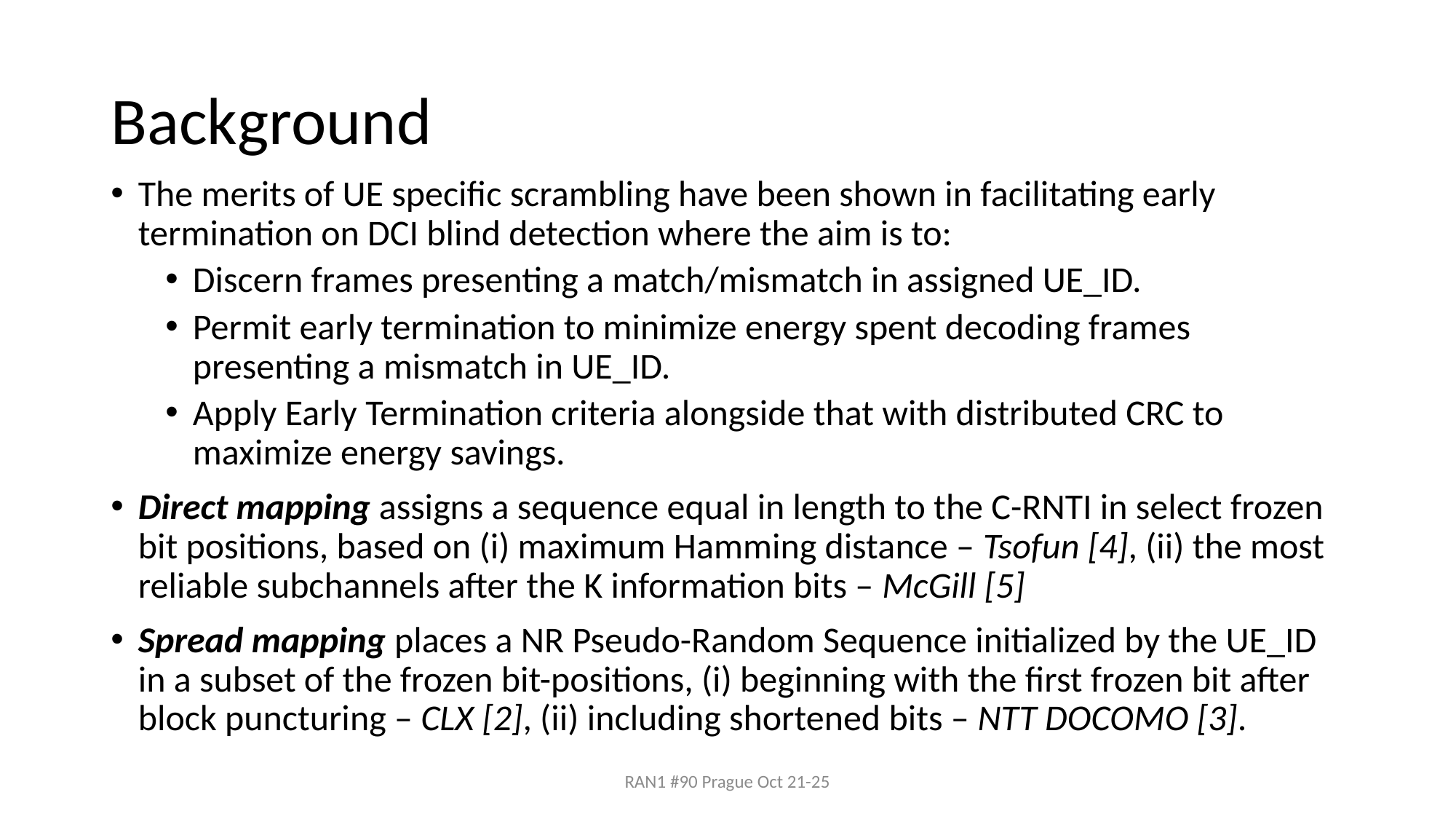

# Background
The merits of UE specific scrambling have been shown in facilitating early termination on DCI blind detection where the aim is to:
Discern frames presenting a match/mismatch in assigned UE_ID.
Permit early termination to minimize energy spent decoding frames presenting a mismatch in UE_ID.
Apply Early Termination criteria alongside that with distributed CRC to maximize energy savings.
Direct mapping assigns a sequence equal in length to the C-RNTI in select frozen bit positions, based on (i) maximum Hamming distance – Tsofun [4], (ii) the most reliable subchannels after the K information bits – McGill [5]
Spread mapping places a NR Pseudo-Random Sequence initialized by the UE_ID in a subset of the frozen bit-positions, (i) beginning with the first frozen bit after block puncturing – CLX [2], (ii) including shortened bits – NTT DOCOMO [3].

RAN1 #90 Prague Oct 21-25